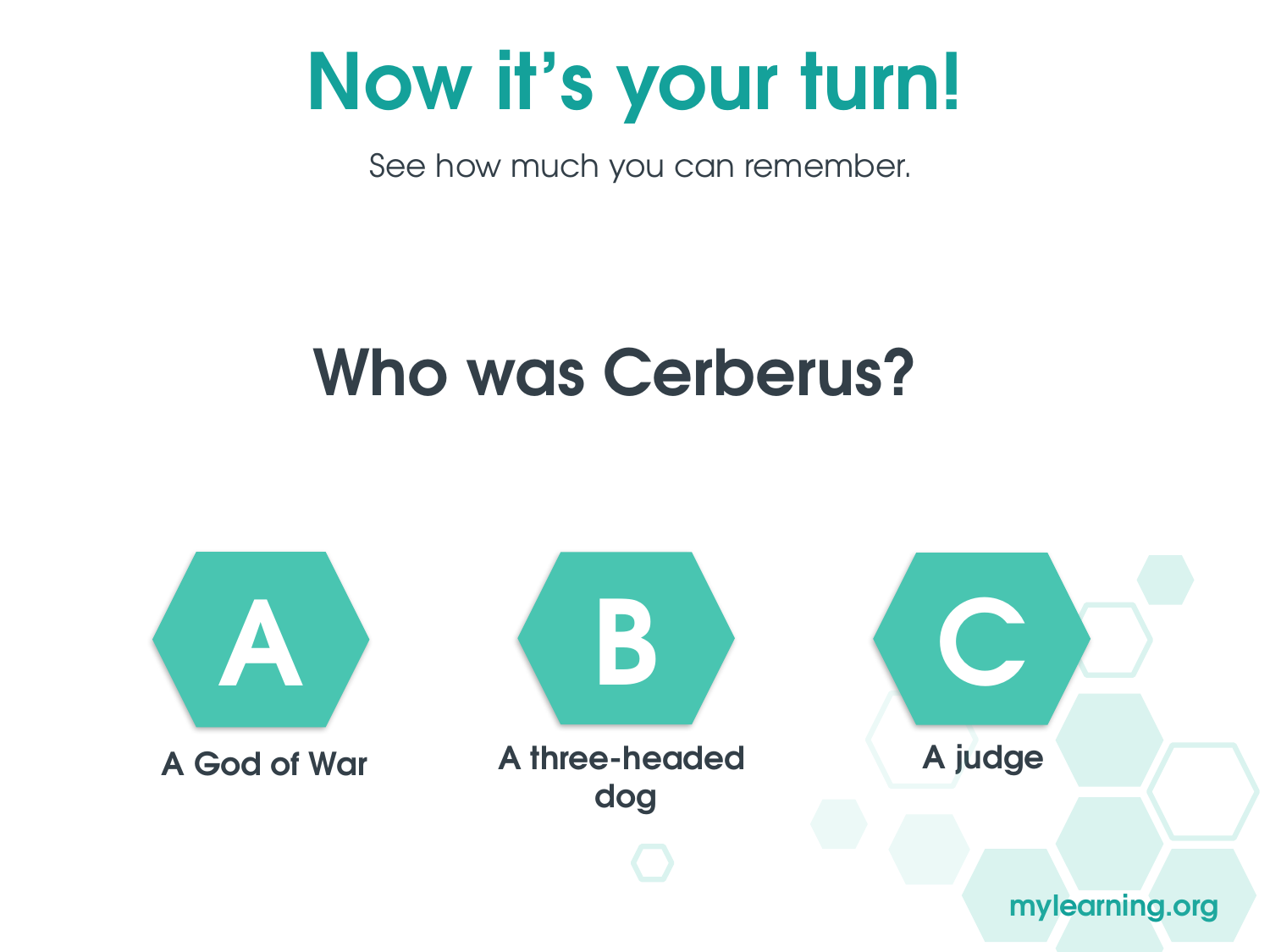

Now it’s your turn!
See how much you can remember.
Who was Cerberus?
A
B
C

mylearning.org
A judge
A three-headed
dog
 A God of War